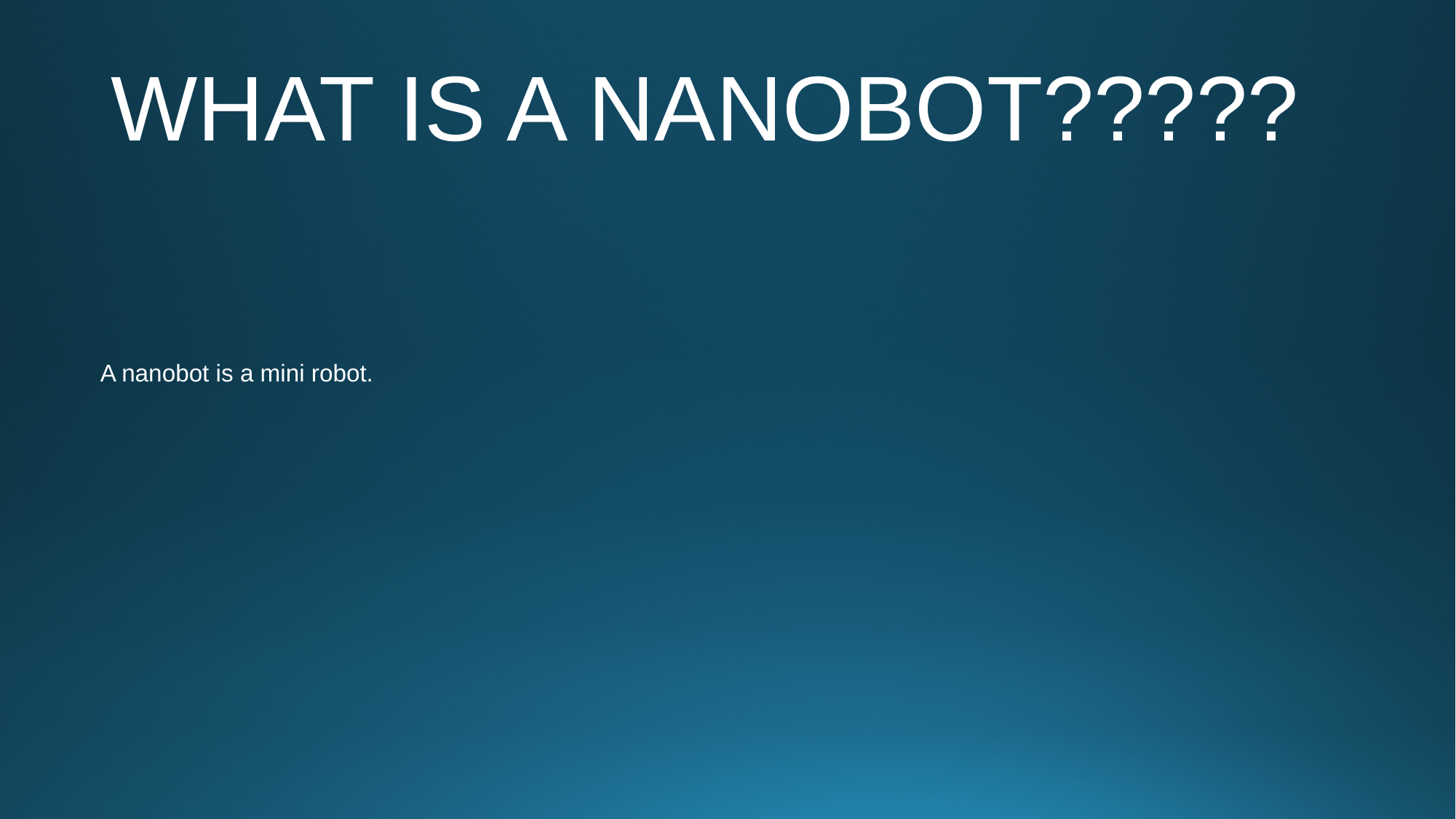

# WHAT IS A NANOBOT?????
A nanobot is a mini robot.